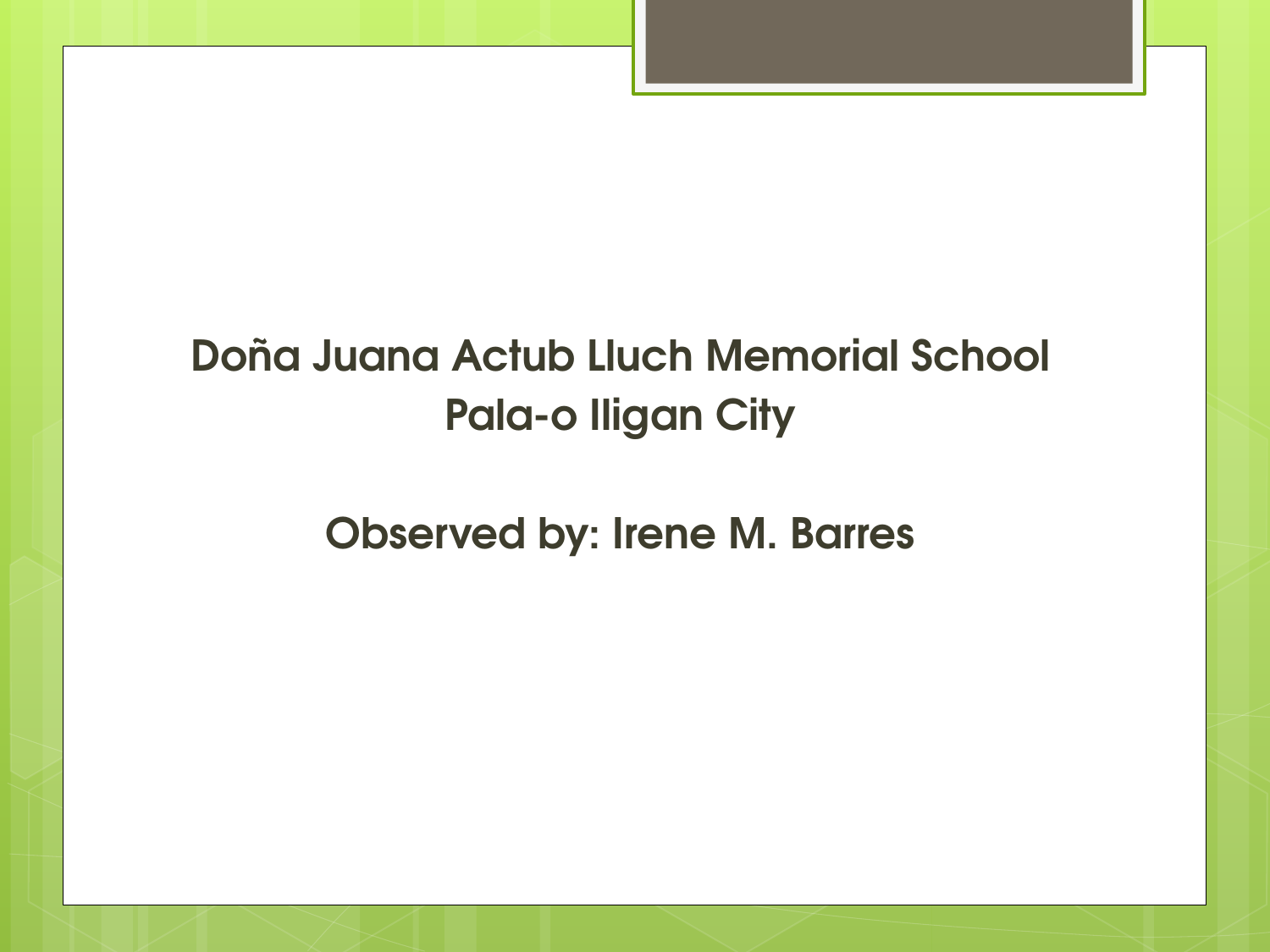

Doña Juana Actub Lluch Memorial School
Pala-o Iligan City

Observed by: Irene M. Barres